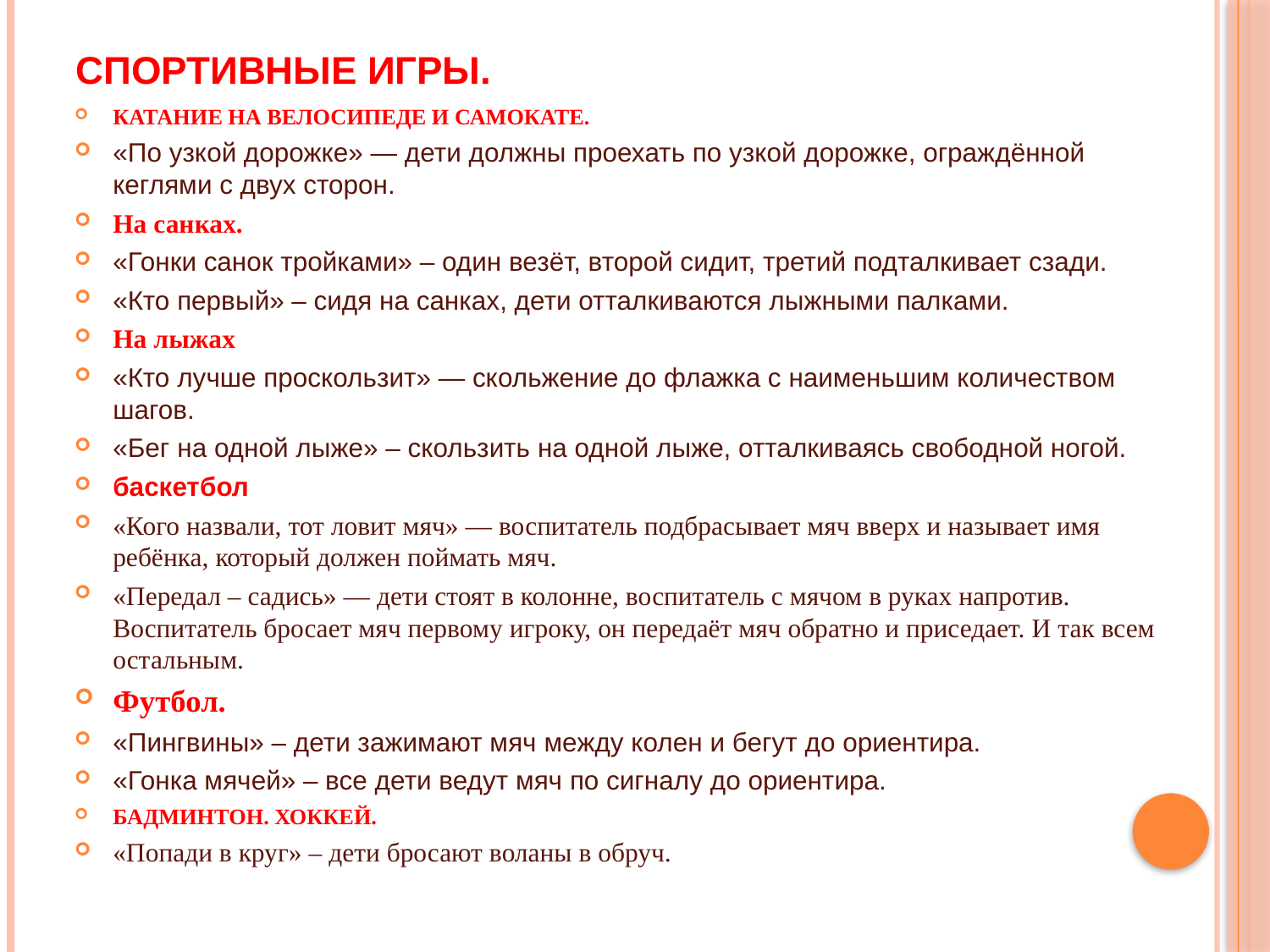

# Спортивные игры.
КАТАНИЕ НА ВЕЛОСИПЕДЕ И САМОКАТЕ.
«По узкой дорожке» — дети должны проехать по узкой дорожке, ограждённой кеглями с двух сторон.
На санках.
«Гонки санок тройками» – один везёт, второй сидит, третий подталкивает сзади.
«Кто первый» – сидя на санках, дети отталкиваются лыжными палками.
На лыжах
«Кто лучше проскользит» — скольжение до флажка с наименьшим количеством шагов.
«Бег на одной лыже» – скользить на одной лыже, отталкиваясь свободной ногой.
баскетбол
«Кого назвали, тот ловит мяч» — воспитатель подбрасывает мяч вверх и называет имя ребёнка, который должен поймать мяч.
«Передал – садись» — дети стоят в колонне, воспитатель с мячом в руках напротив. Воспитатель бросает мяч первому игроку, он передаёт мяч обратно и приседает. И так всем остальным.
Футбол.
«Пингвины» – дети зажимают мяч между колен и бегут до ориентира.
«Гонка мячей» – все дети ведут мяч по сигналу до ориентира.
БАДМИНТОН. ХОККЕЙ.
«Попади в круг» – дети бросают воланы в обруч.